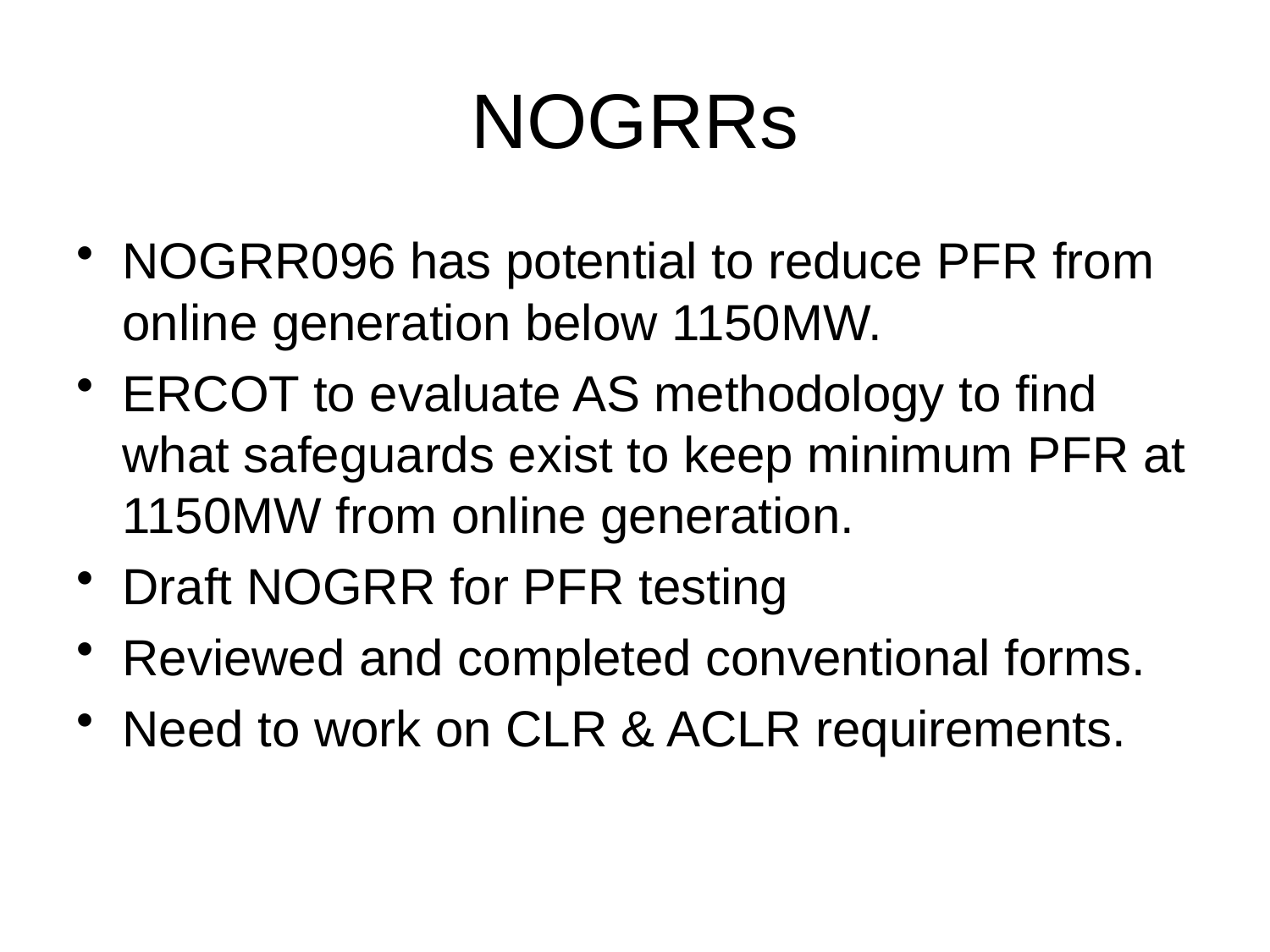

# NOGRRs
NOGRR096 has potential to reduce PFR from online generation below 1150MW.
ERCOT to evaluate AS methodology to find what safeguards exist to keep minimum PFR at 1150MW from online generation.
Draft NOGRR for PFR testing
Reviewed and completed conventional forms.
Need to work on CLR & ACLR requirements.